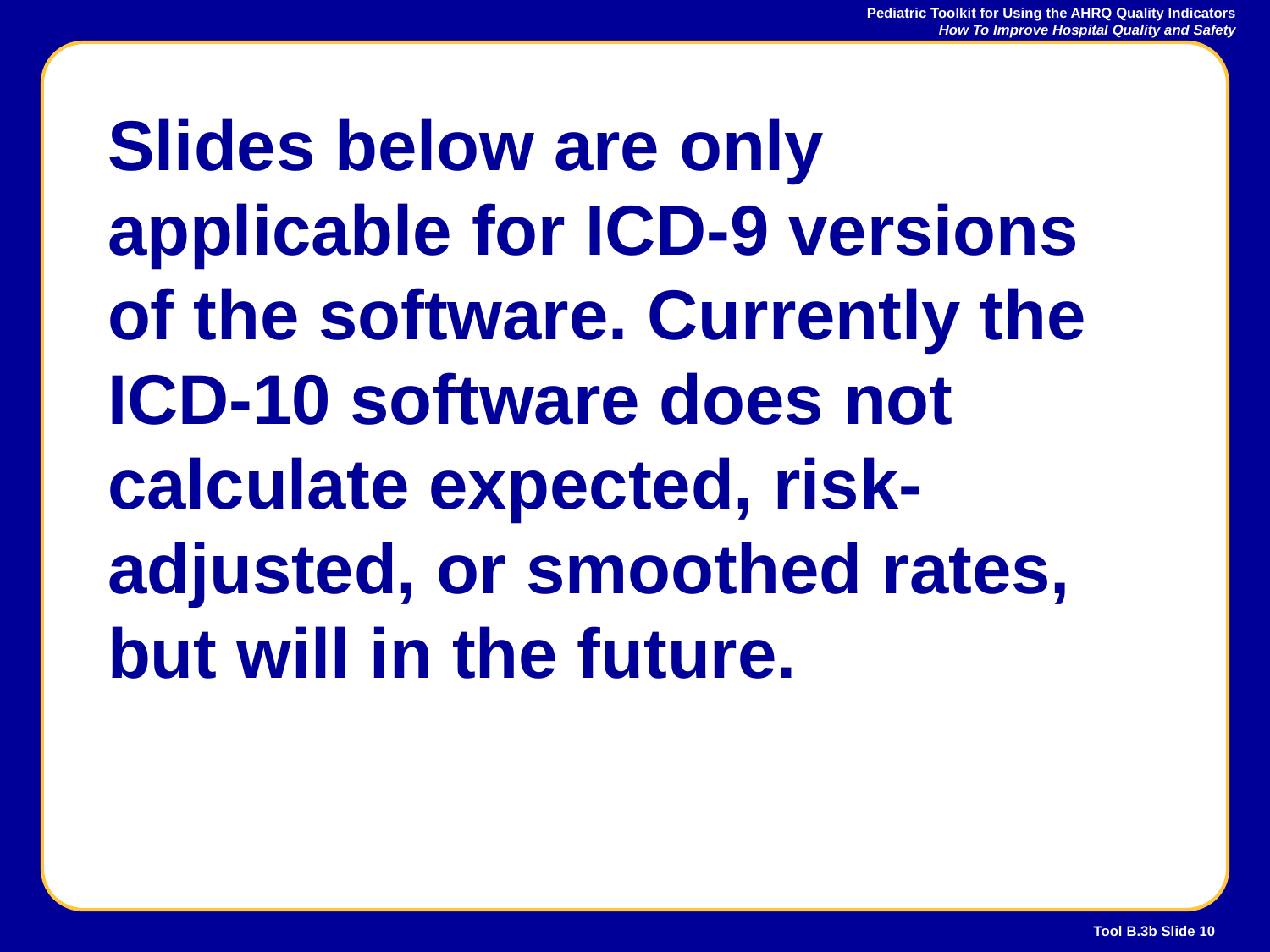

# Slides below are only applicable for ICD-9 versions of the software. Currently the ICD-10 software does not calculate expected, risk-adjusted, or smoothed rates, but will in the future.